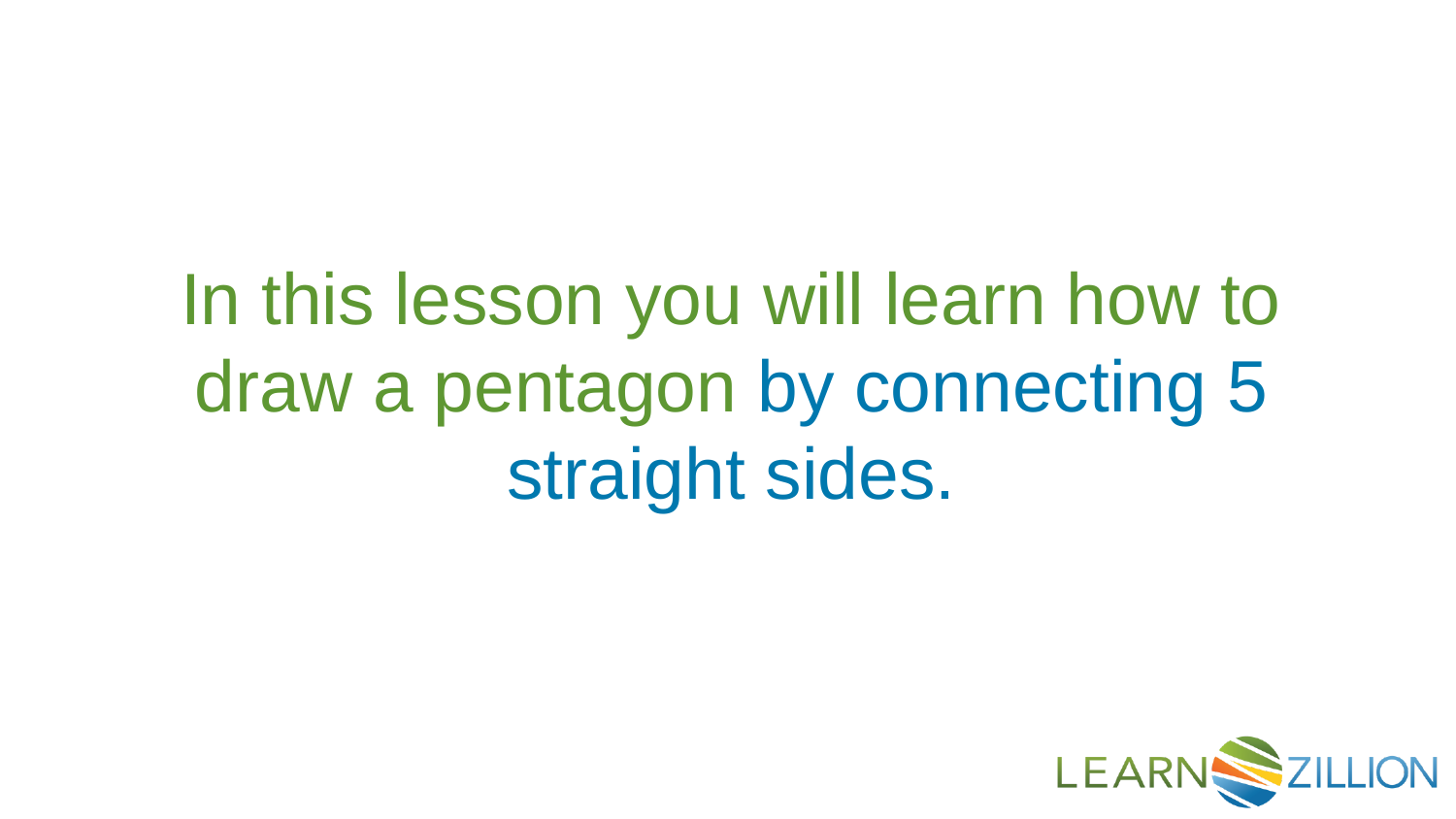

In this lesson you will learn how to draw a pentagon by connecting 5 straight sides.